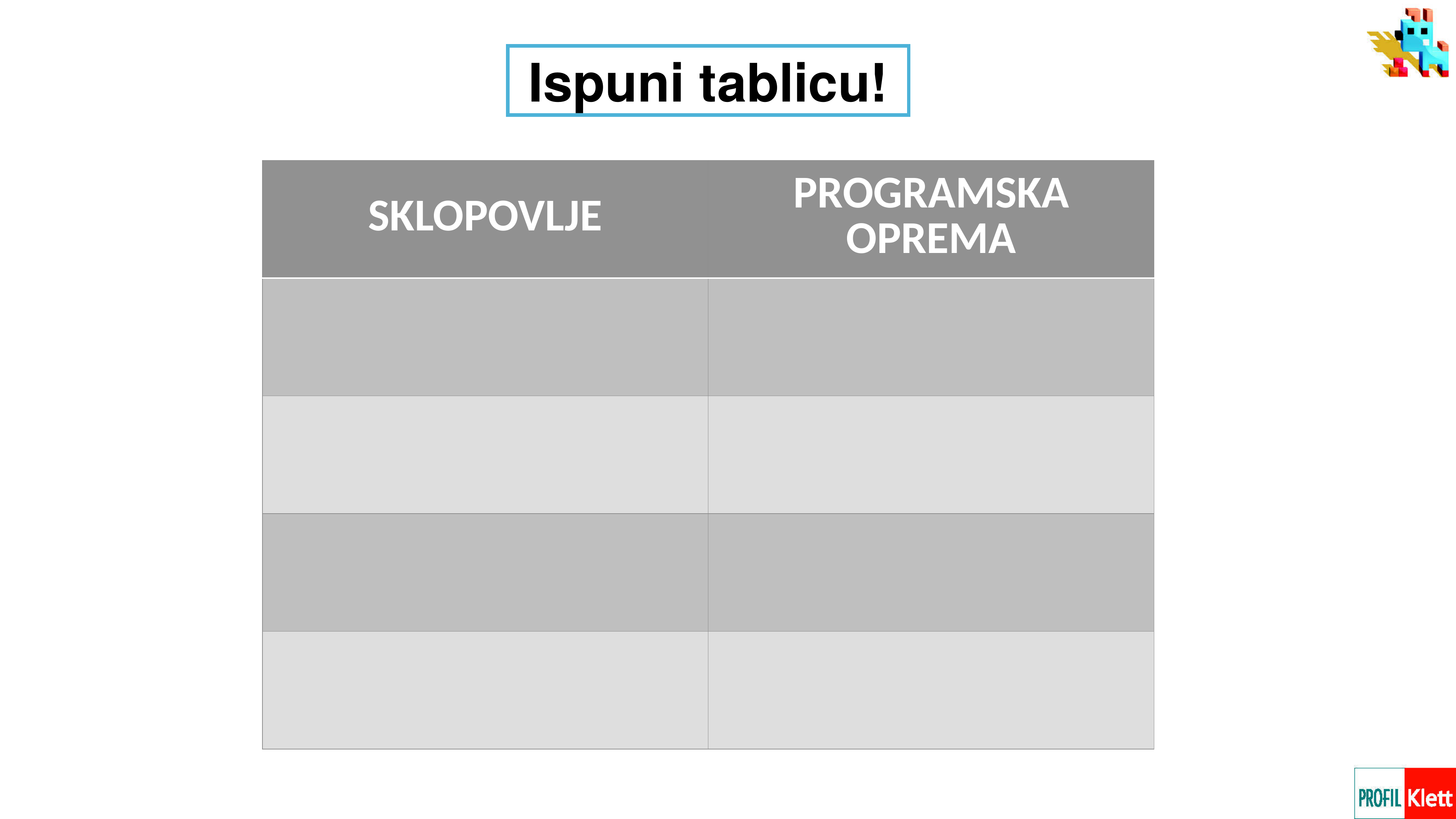

Ispuni tablicu!
| SKLOPOVLJE | PROGRAMSKA OPREMA |
| --- | --- |
|  |  |
|  |  |
|  |  |
|  |  |